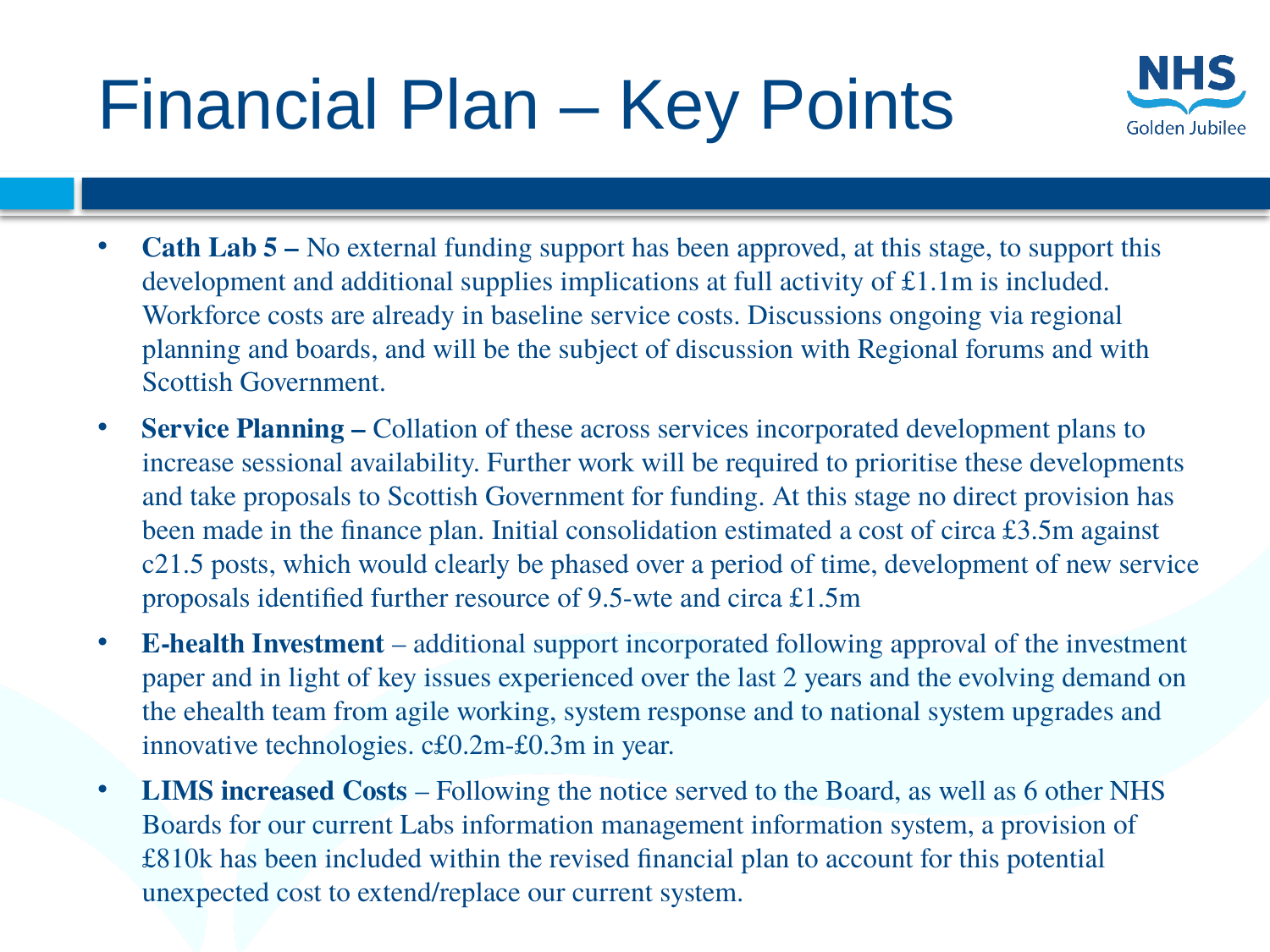

# Financial Plan – Key Points
Cath Lab 5 – No external funding support has been approved, at this stage, to support this development and additional supplies implications at full activity of £1.1m is included. Workforce costs are already in baseline service costs. Discussions ongoing via regional planning and boards, and will be the subject of discussion with Regional forums and with Scottish Government.
Service Planning – Collation of these across services incorporated development plans to increase sessional availability. Further work will be required to prioritise these developments and take proposals to Scottish Government for funding. At this stage no direct provision has been made in the finance plan. Initial consolidation estimated a cost of circa £3.5m against c21.5 posts, which would clearly be phased over a period of time, development of new service proposals identified further resource of 9.5-wte and circa £1.5m
E-health Investment – additional support incorporated following approval of the investment paper and in light of key issues experienced over the last 2 years and the evolving demand on the ehealth team from agile working, system response and to national system upgrades and innovative technologies. c£0.2m-£0.3m in year.
LIMS increased Costs – Following the notice served to the Board, as well as 6 other NHS Boards for our current Labs information management information system, a provision of £810k has been included within the revised financial plan to account for this potential unexpected cost to extend/replace our current system.